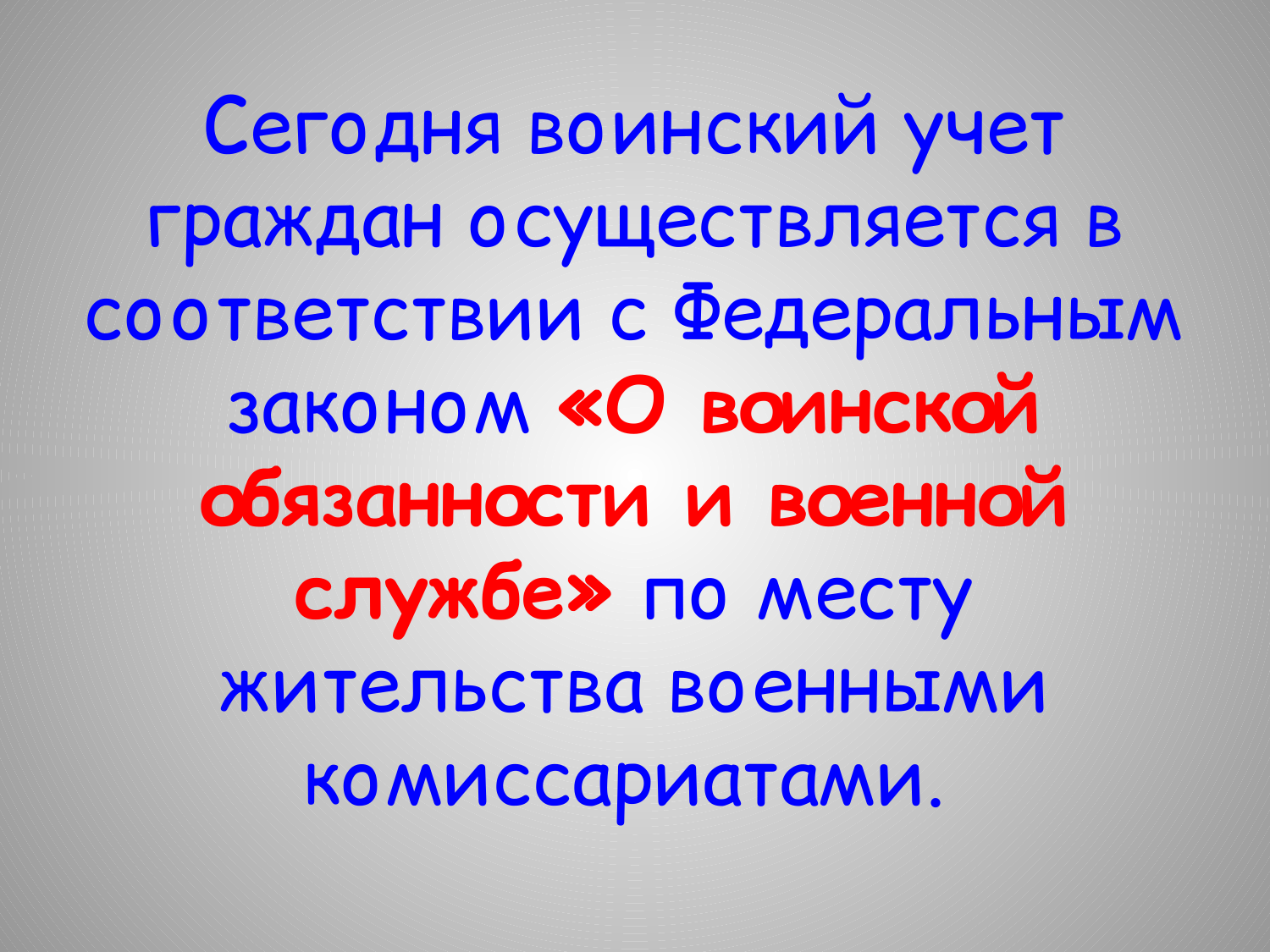

# Сегодня воинский учет граждан осуществляется в соответствии с Федеральным законом «О воинской обязанности и военной службе» по месту жительства военными комиссариатами.